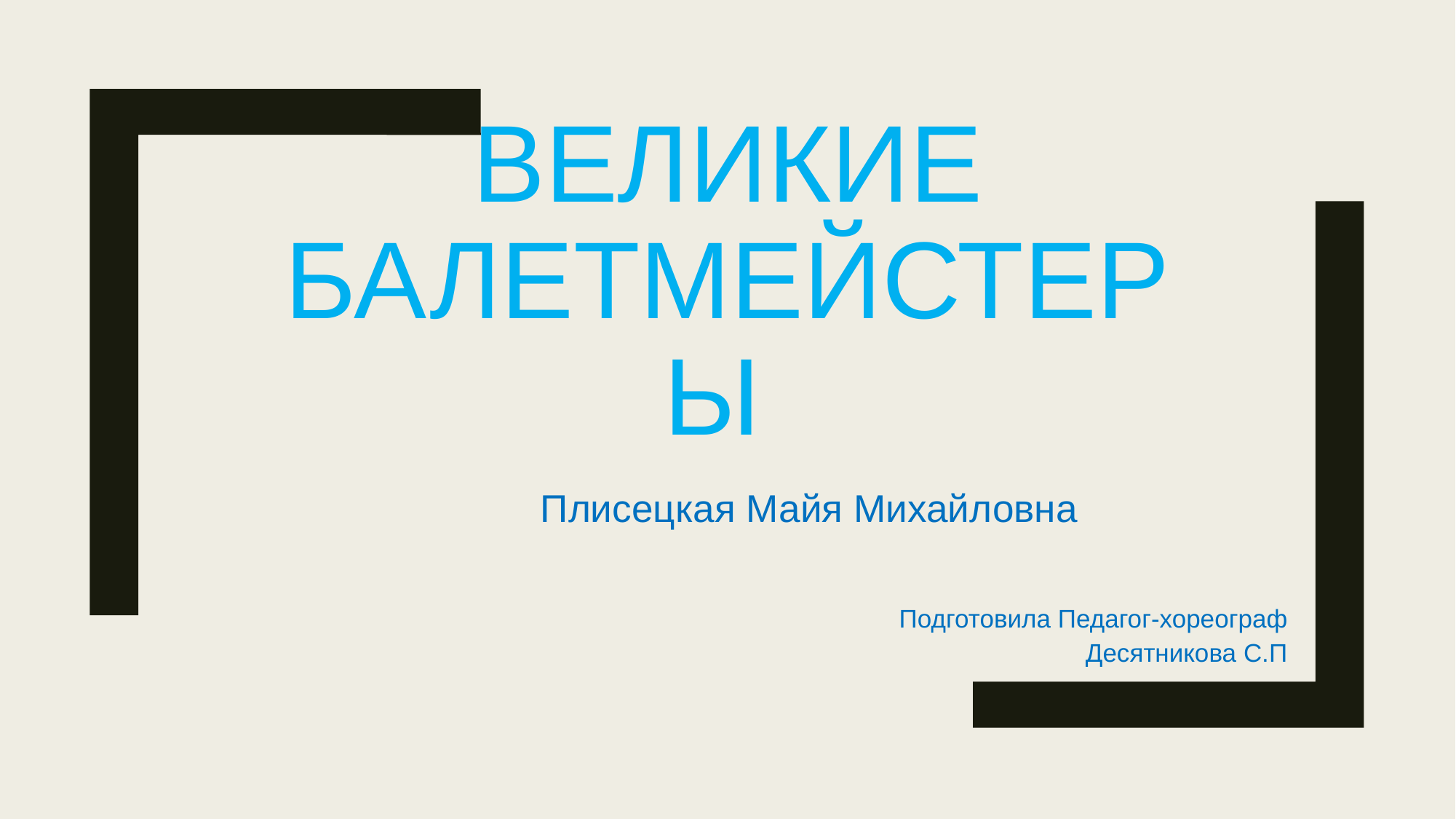

# Великие балетмейстеры
Плисецкая Майя Михайловна

     Подготовила Педагог-хореограф
Десятникова С.П